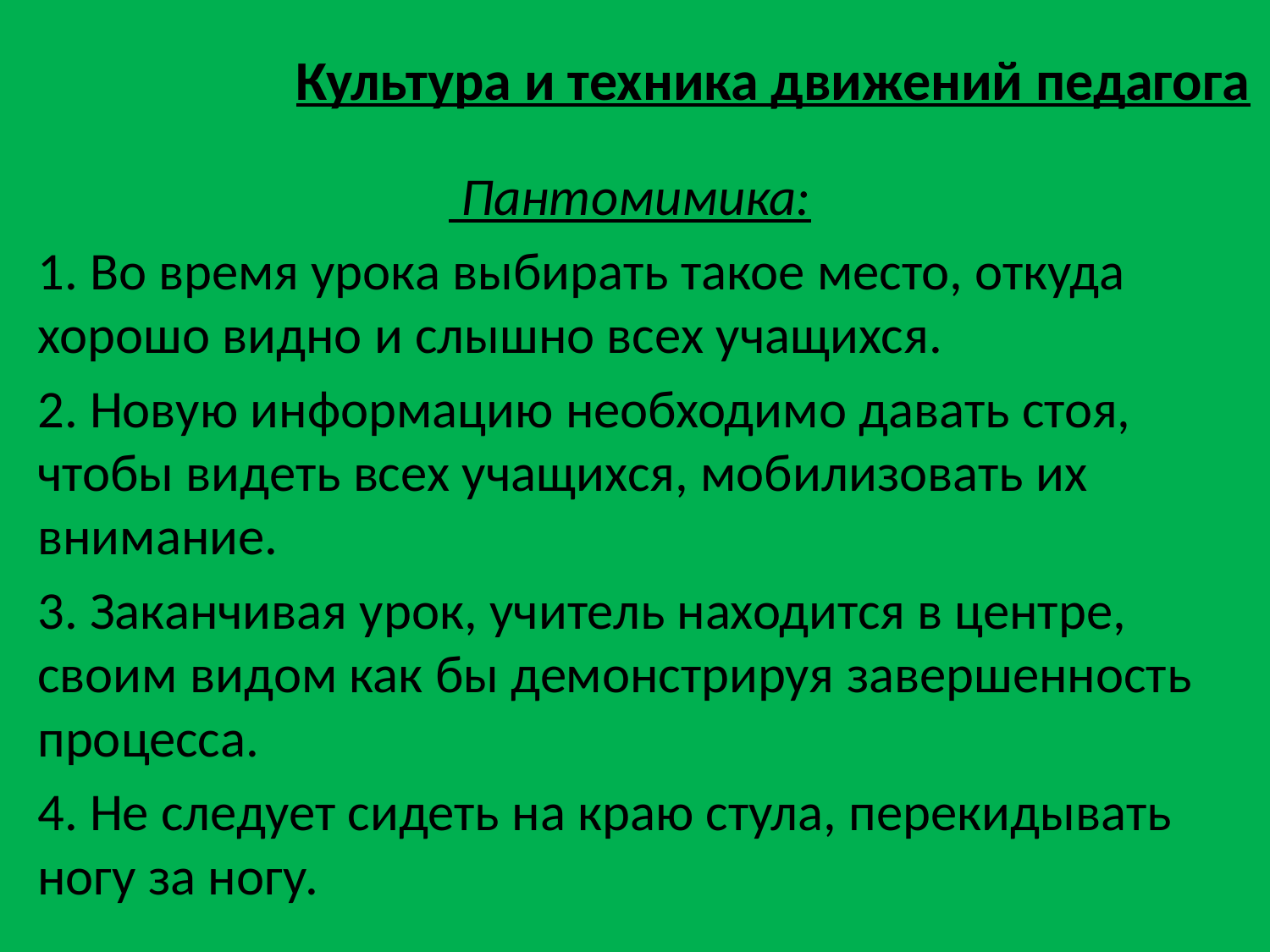

# Культура и техника движений педагога
 Пантомимика:
1. Во время урока выбирать такое место, откуда хорошо видно и слышно всех учащихся.
2. Новую информацию необходимо давать стоя, чтобы видеть всех учащихся, мобилизовать их внимание.
3. Заканчивая урок, учитель находится в центре, своим ви­дом как бы демонстрируя завершенность процесса.
4. Не следует сидеть на краю стула, перекидывать ногу за ногу.